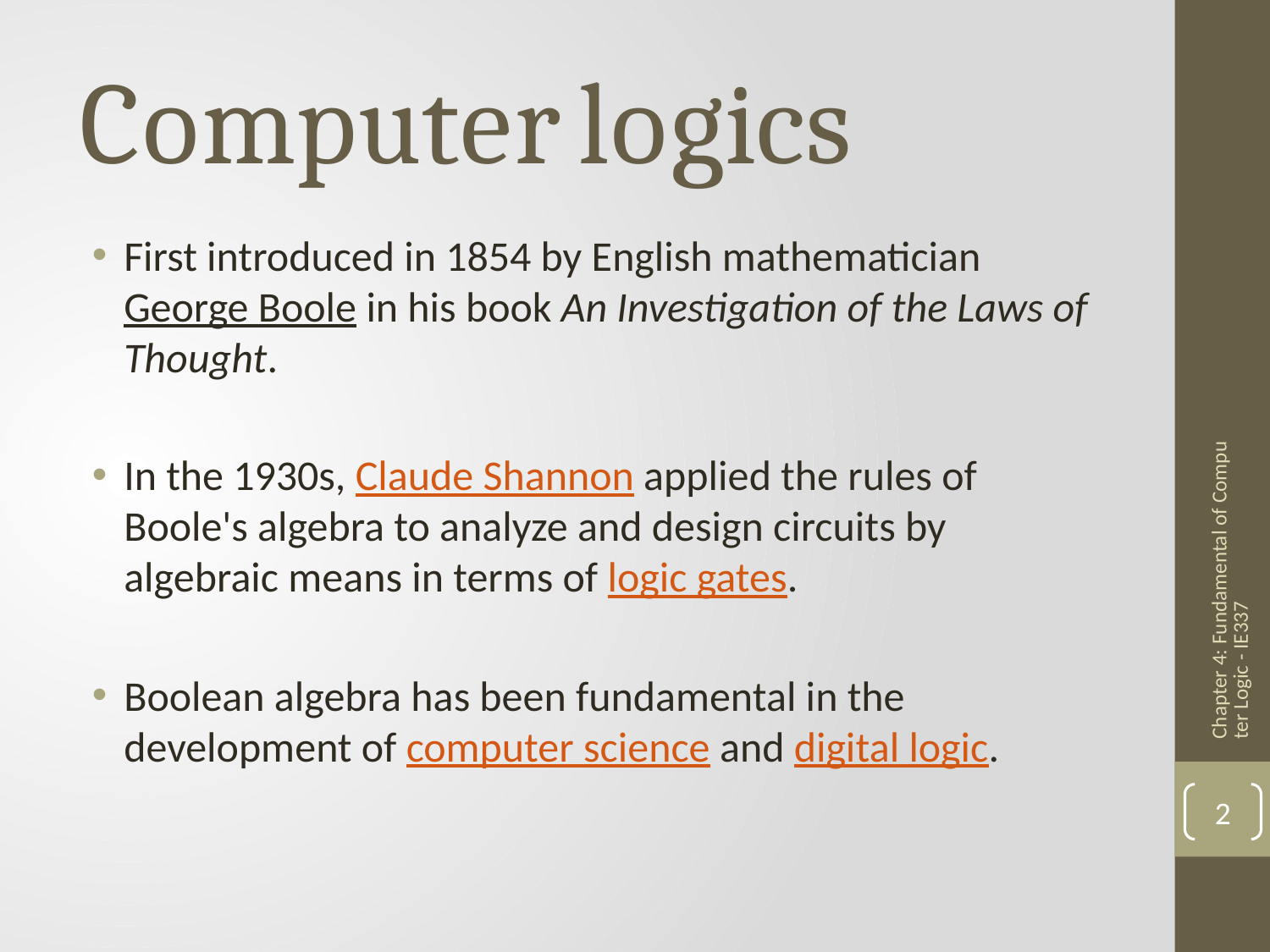

# Computer logics
First introduced in 1854 by English mathematician George Boole in his book An Investigation of the Laws of Thought.

In the 1930s, Claude Shannon applied the rules of Boole's algebra to analyze and design circuits by algebraic means in terms of logic gates.

Boolean algebra has been fundamental in the development of computer science and digital logic.

Chapter 4: Fundamental of Computer Logic - IE337
2